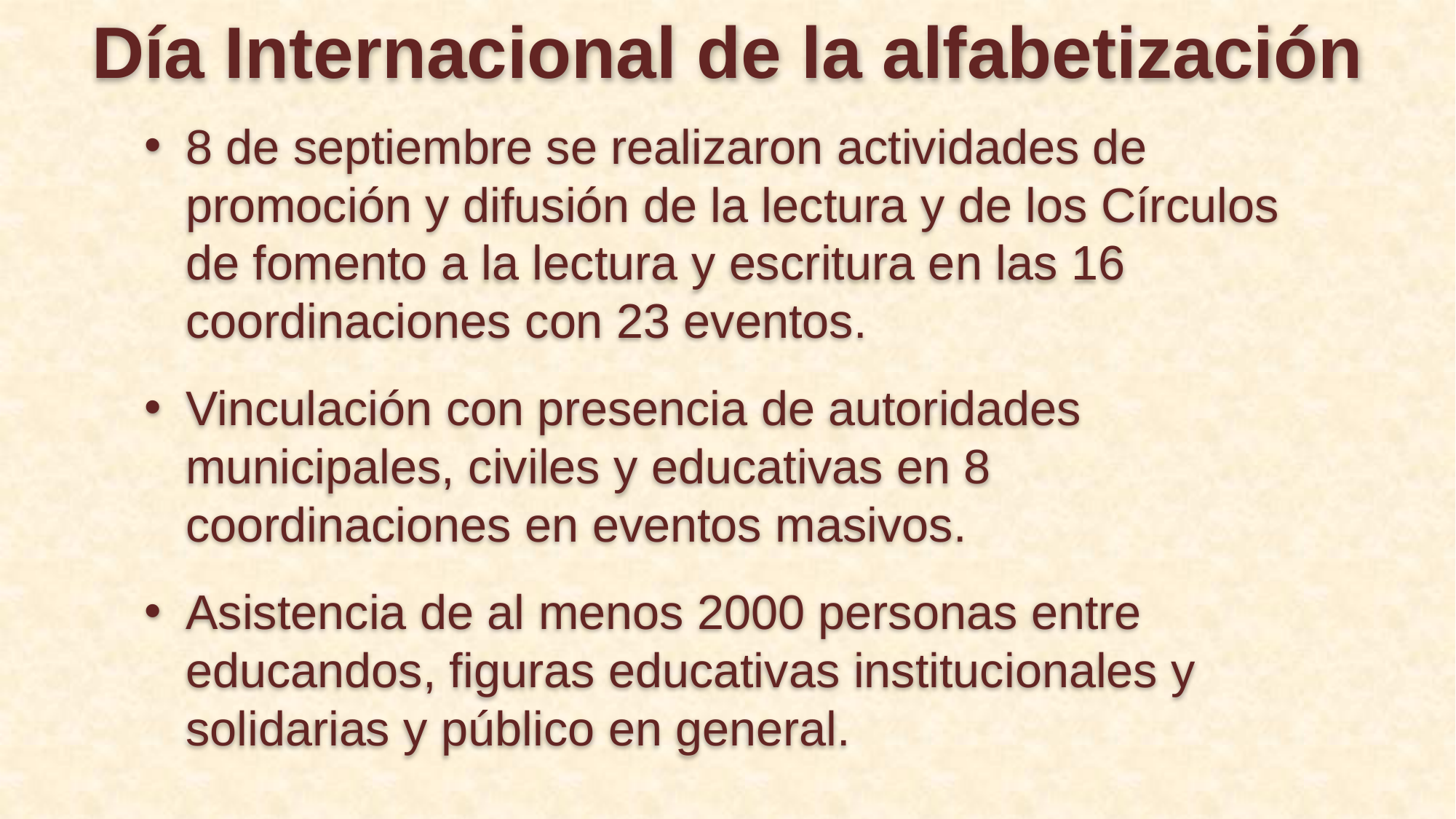

Día Internacional de la alfabetización
8 de septiembre se realizaron actividades de promoción y difusión de la lectura y de los Círculos de fomento a la lectura y escritura en las 16 coordinaciones con 23 eventos.

Vinculación con presencia de autoridades municipales, civiles y educativas en 8 coordinaciones en eventos masivos.

Asistencia de al menos 2000 personas entre educandos, figuras educativas institucionales y solidarias y público en general.